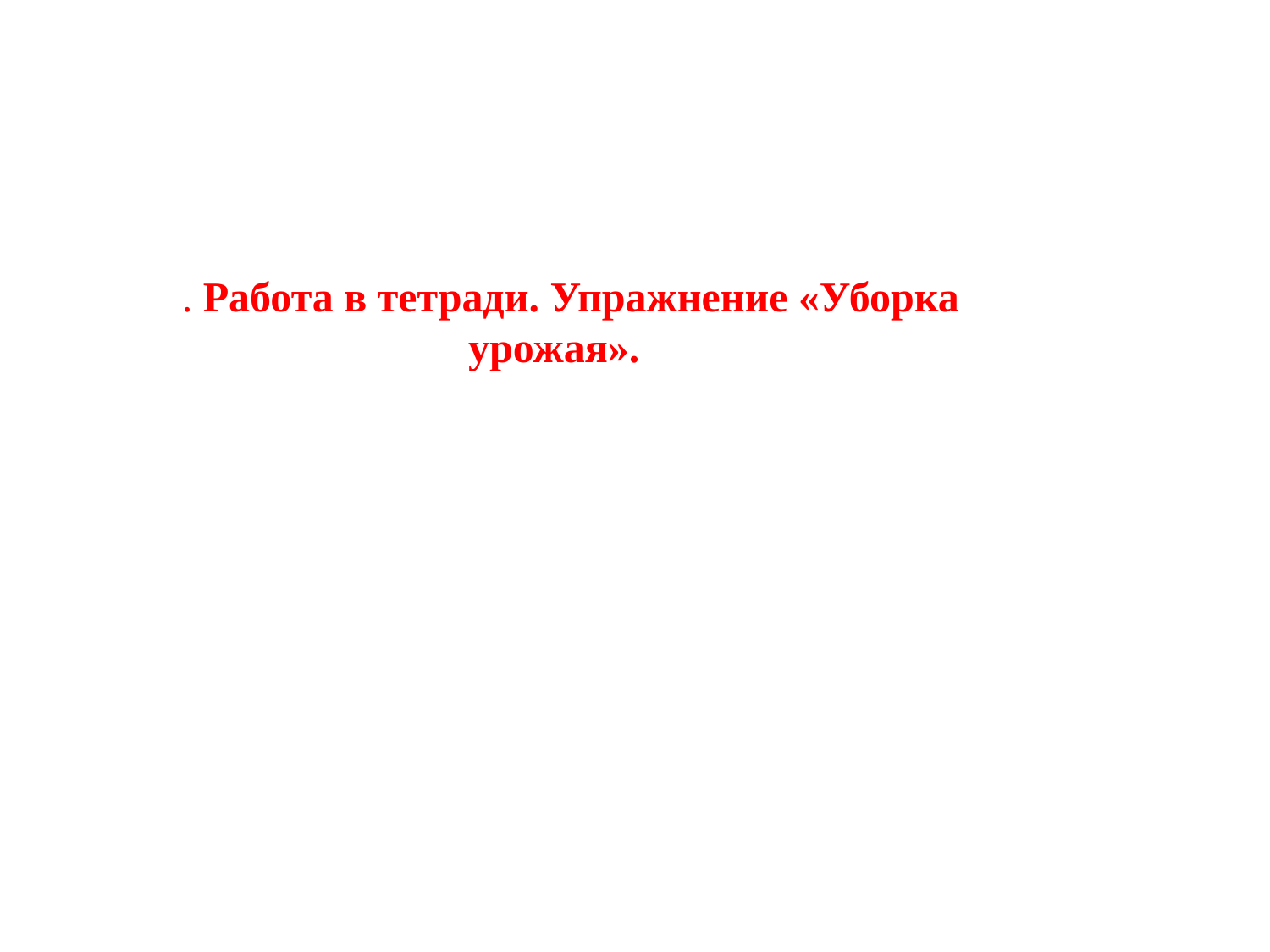

. Работа в тетради. Упражнение «Уборка урожая».